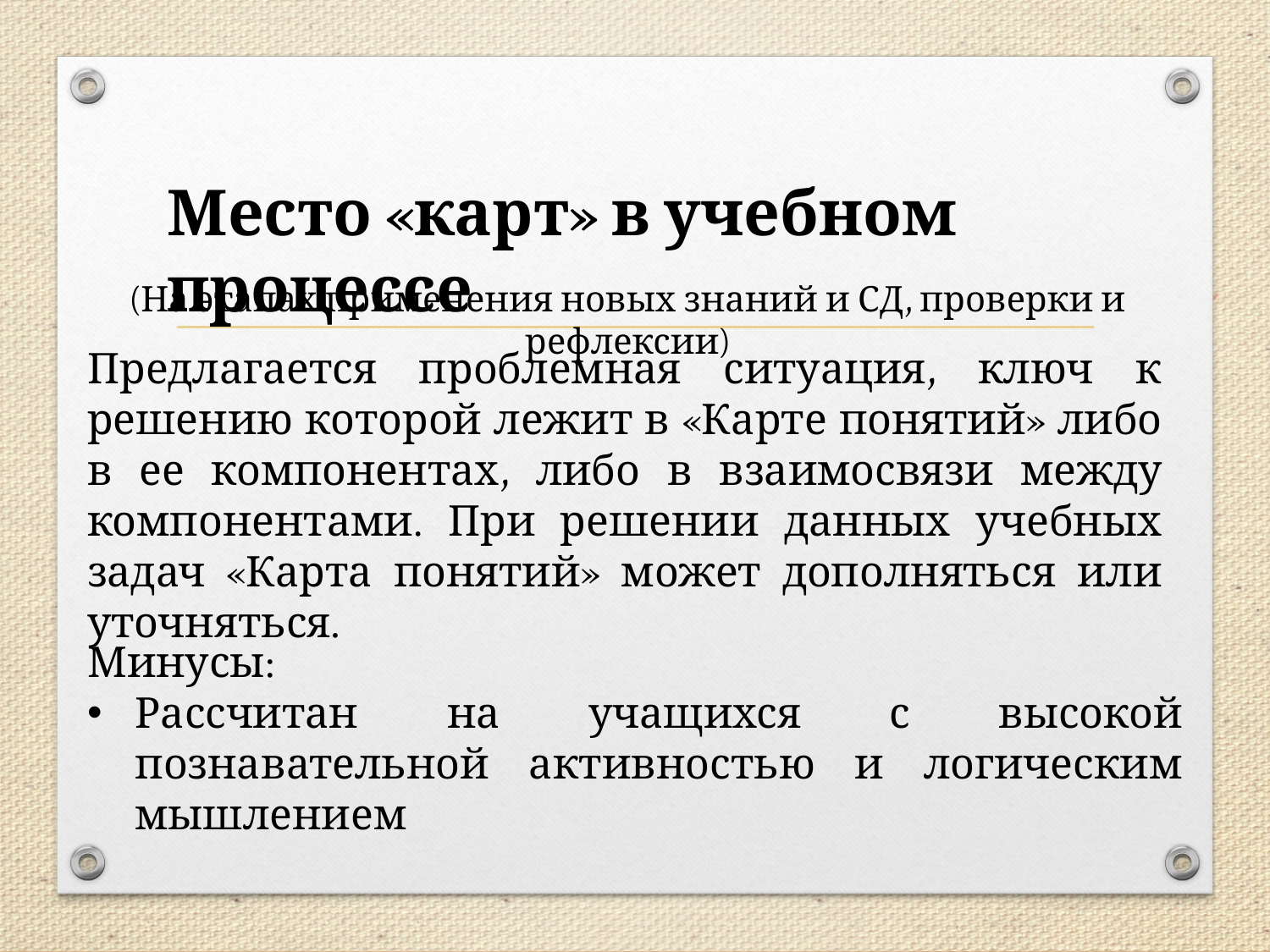

Место «карт» в учебном процессе
(На этапах применения новых знаний и СД, проверки и рефлексии)
Предлагается проблемная ситуация, ключ к решению которой лежит в «Карте понятий» либо в ее компонентах, либо в взаимосвязи между компонентами. При решении данных учебных задач «Карта понятий» может дополняться или уточняться.
Минусы:
Рассчитан на учащихся с высокой познавательной активностью и логическим мышлением